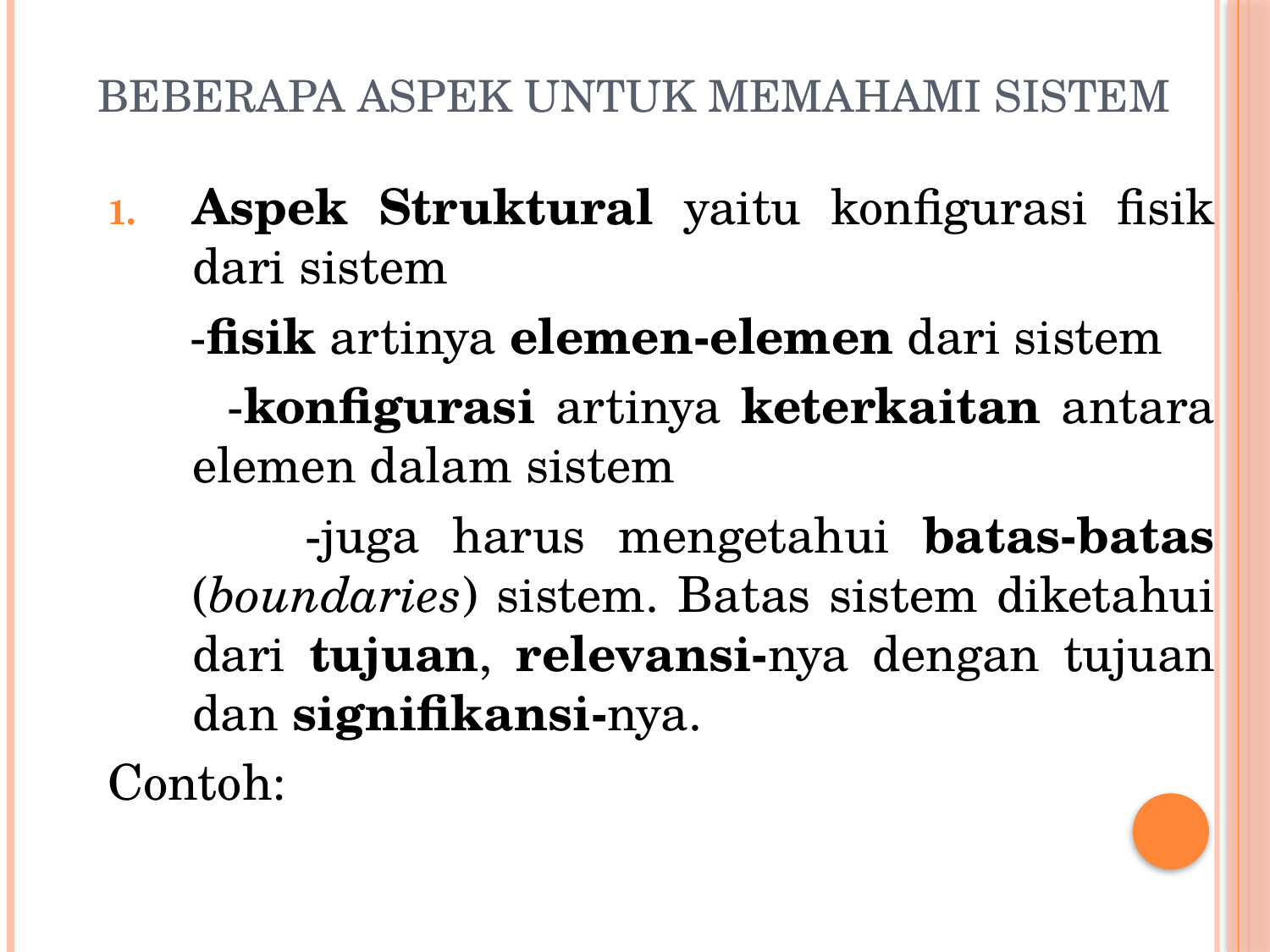

# Beberapa Aspek untuk Memahami Sistem
Aspek Struktural yaitu konfigurasi fisik dari sistem
      -fisik artinya elemen-elemen dari sistem
      -konfigurasi artinya keterkaitan antara elemen dalam sistem
      -juga harus mengetahui batas-batas (boundaries) sistem. Batas sistem diketahui dari tujuan, relevansi-nya dengan tujuan dan signifikansi-nya.
Contoh: